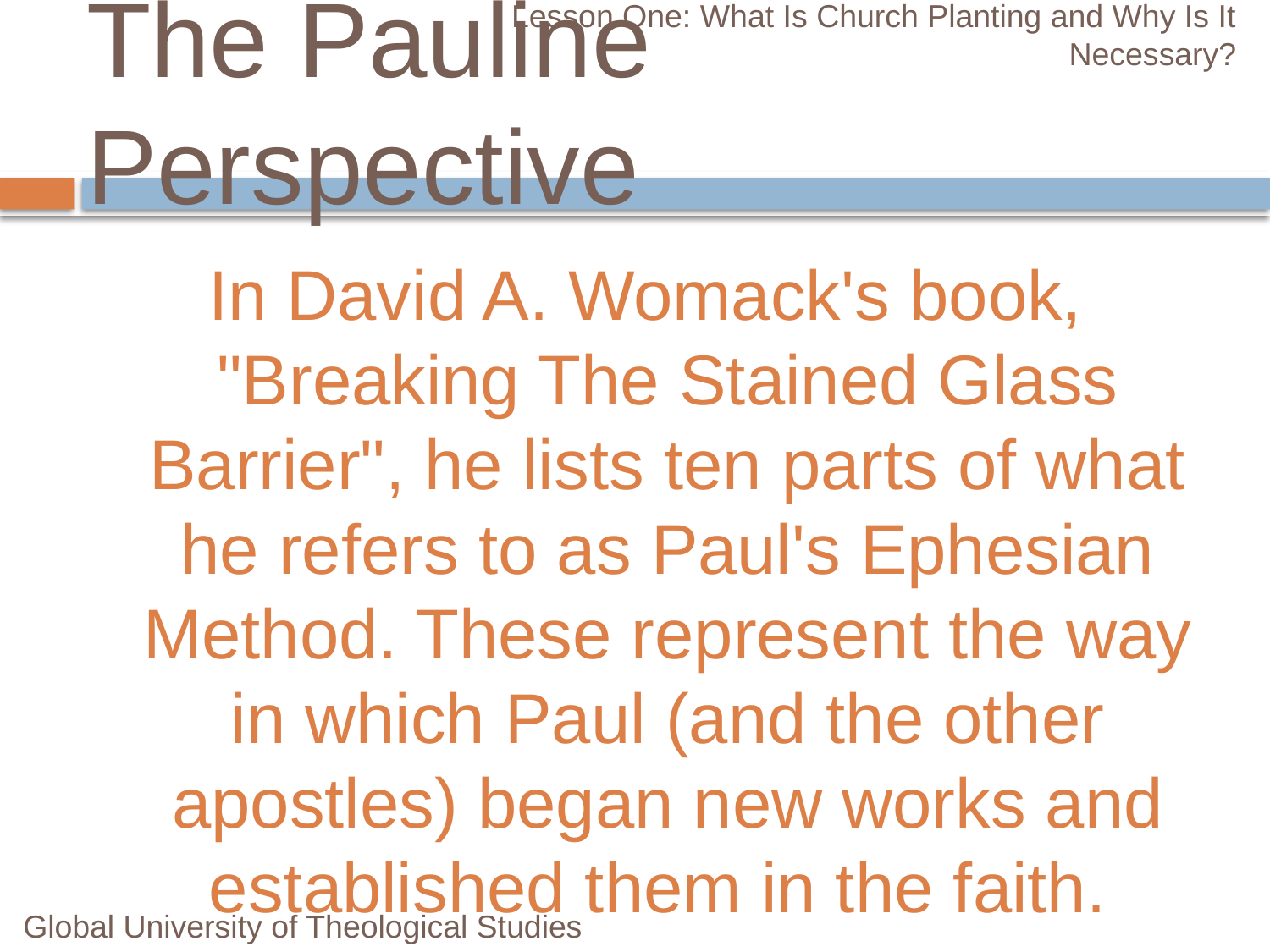

Lesson One: What Is Church Planting and Why Is It Necessary?
# The Pauline Perspective
In David A. Womack's book, "Breaking The Stained Glass Barrier", he lists ten parts of what he refers to as Paul's Ephesian Method. These represent the way in which Paul (and the other apostles) began new works and established them in the faith.
Global University of Theological Studies